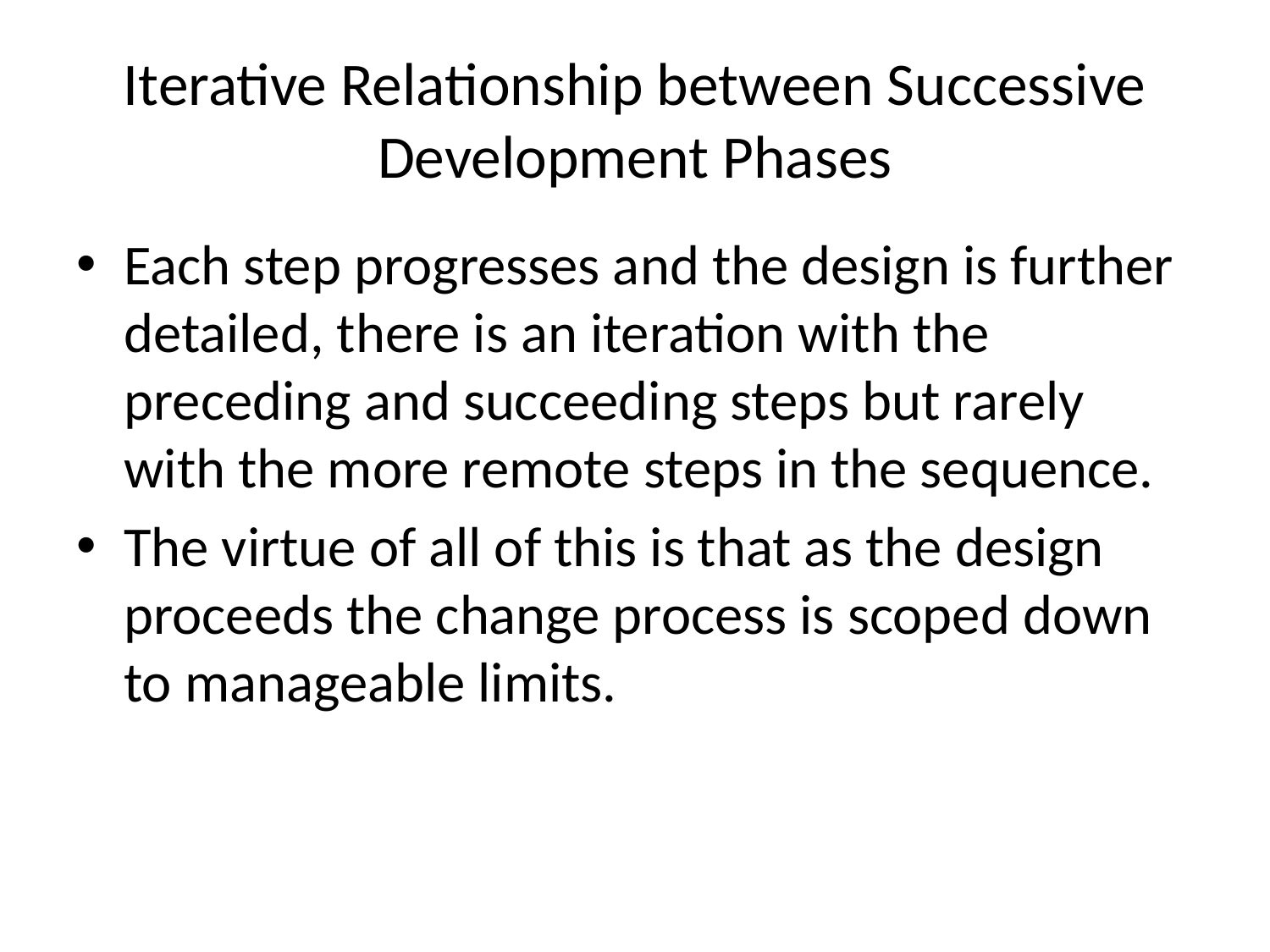

# Iterative Relationship between Successive Development Phases
Each step progresses and the design is further detailed, there is an iteration with the preceding and succeeding steps but rarely with the more remote steps in the sequence.
The virtue of all of this is that as the design proceeds the change process is scoped down to manageable limits.